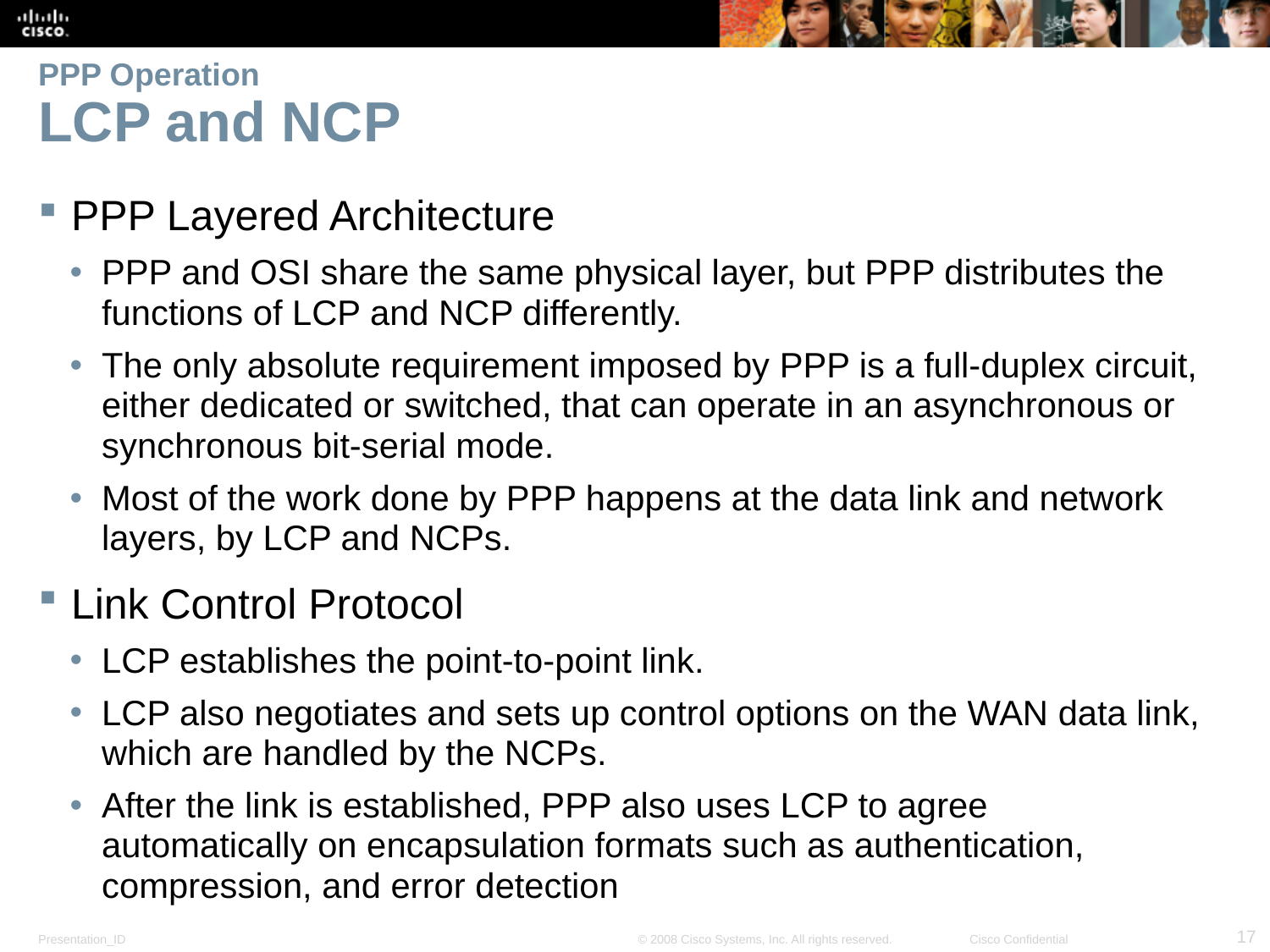

# PPP Operation LCP and NCP
PPP Layered Architecture
PPP and OSI share the same physical layer, but PPP distributes the functions of LCP and NCP differently.
The only absolute requirement imposed by PPP is a full-duplex circuit, either dedicated or switched, that can operate in an asynchronous or synchronous bit-serial mode.
Most of the work done by PPP happens at the data link and network layers, by LCP and NCPs.
Link Control Protocol
LCP establishes the point-to-point link.
LCP also negotiates and sets up control options on the WAN data link, which are handled by the NCPs.
After the link is established, PPP also uses LCP to agree automatically on encapsulation formats such as authentication, compression, and error detection